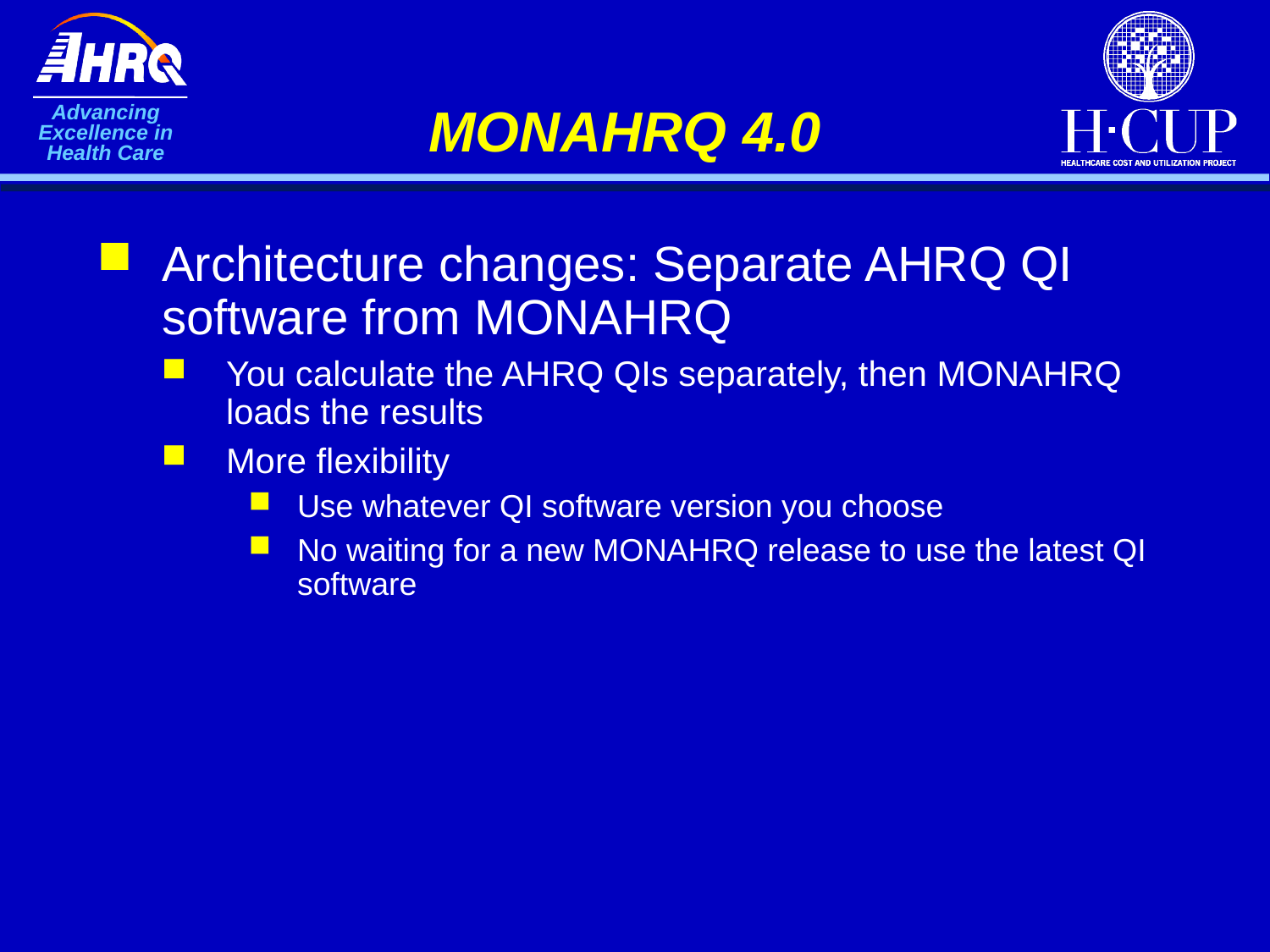

# MONAHRQ 4.0
Architecture changes: Separate AHRQ QI software from MONAHRQ
You calculate the AHRQ QIs separately, then MONAHRQ loads the results
More flexibility
Use whatever QI software version you choose
No waiting for a new MONAHRQ release to use the latest QI software